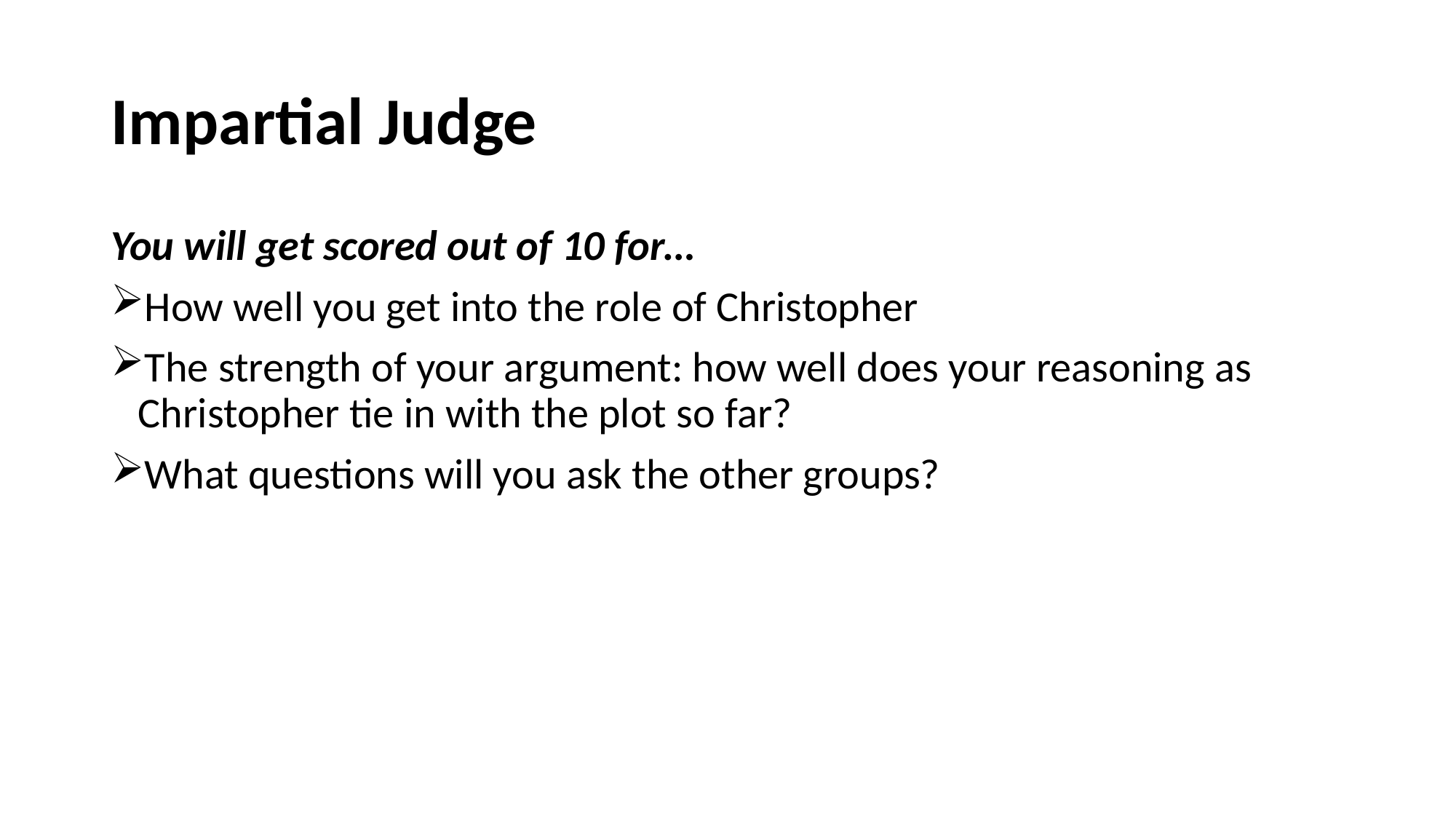

# Impartial Judge
You will get scored out of 10 for…
How well you get into the role of Christopher
The strength of your argument: how well does your reasoning as Christopher tie in with the plot so far?
What questions will you ask the other groups?